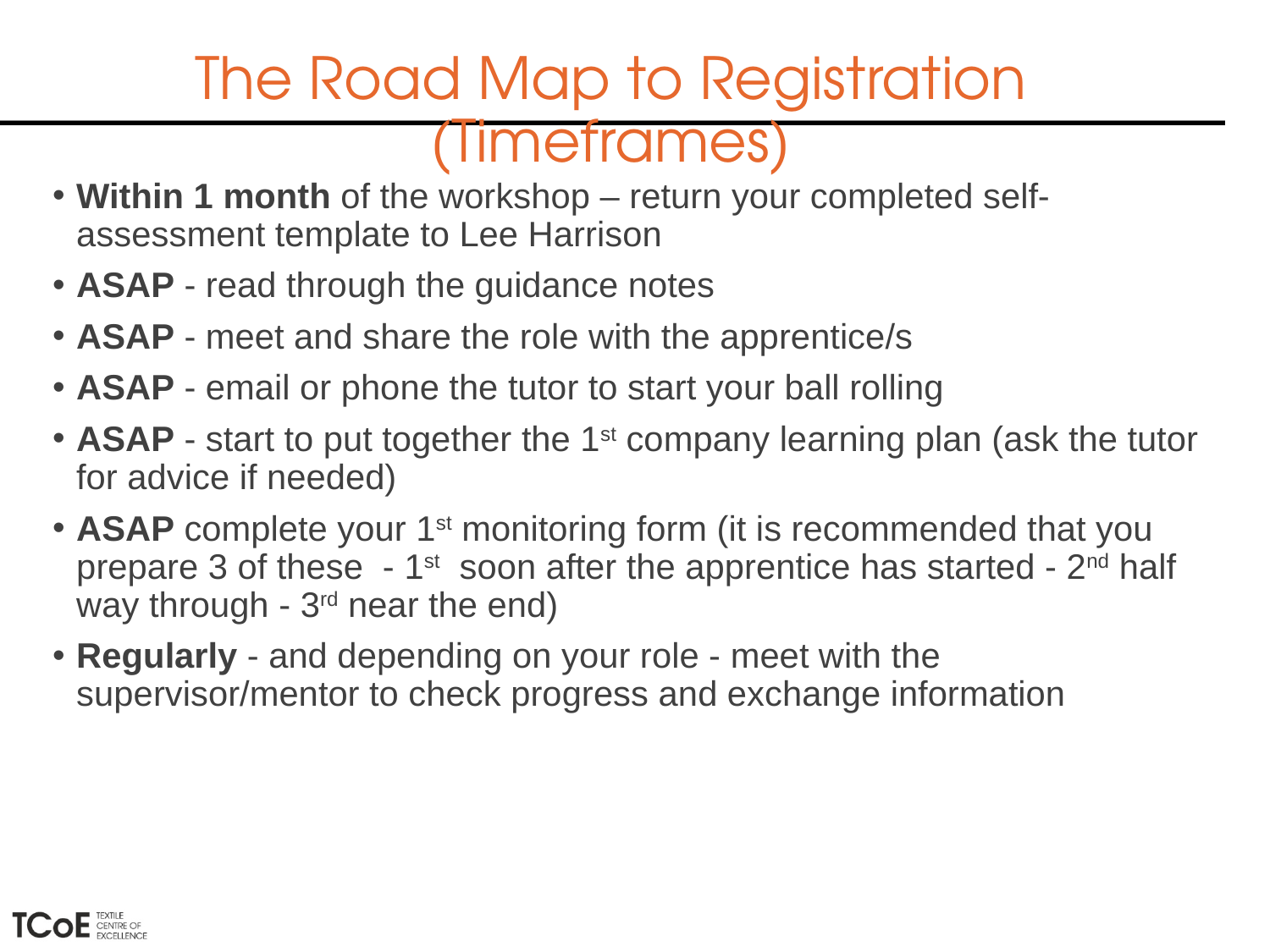

# The Road Map to Registration (Timeframes)
Within 1 month of the workshop – return your completed self-assessment template to Lee Harrison
ASAP - read through the guidance notes
ASAP - meet and share the role with the apprentice/s
ASAP - email or phone the tutor to start your ball rolling
ASAP - start to put together the 1st company learning plan (ask the tutor for advice if needed)
ASAP complete your 1st monitoring form (it is recommended that you prepare 3 of these  - 1st  soon after the apprentice has started - 2nd half way through - 3rd near the end)
Regularly - and depending on your role - meet with the supervisor/mentor to check progress and exchange information